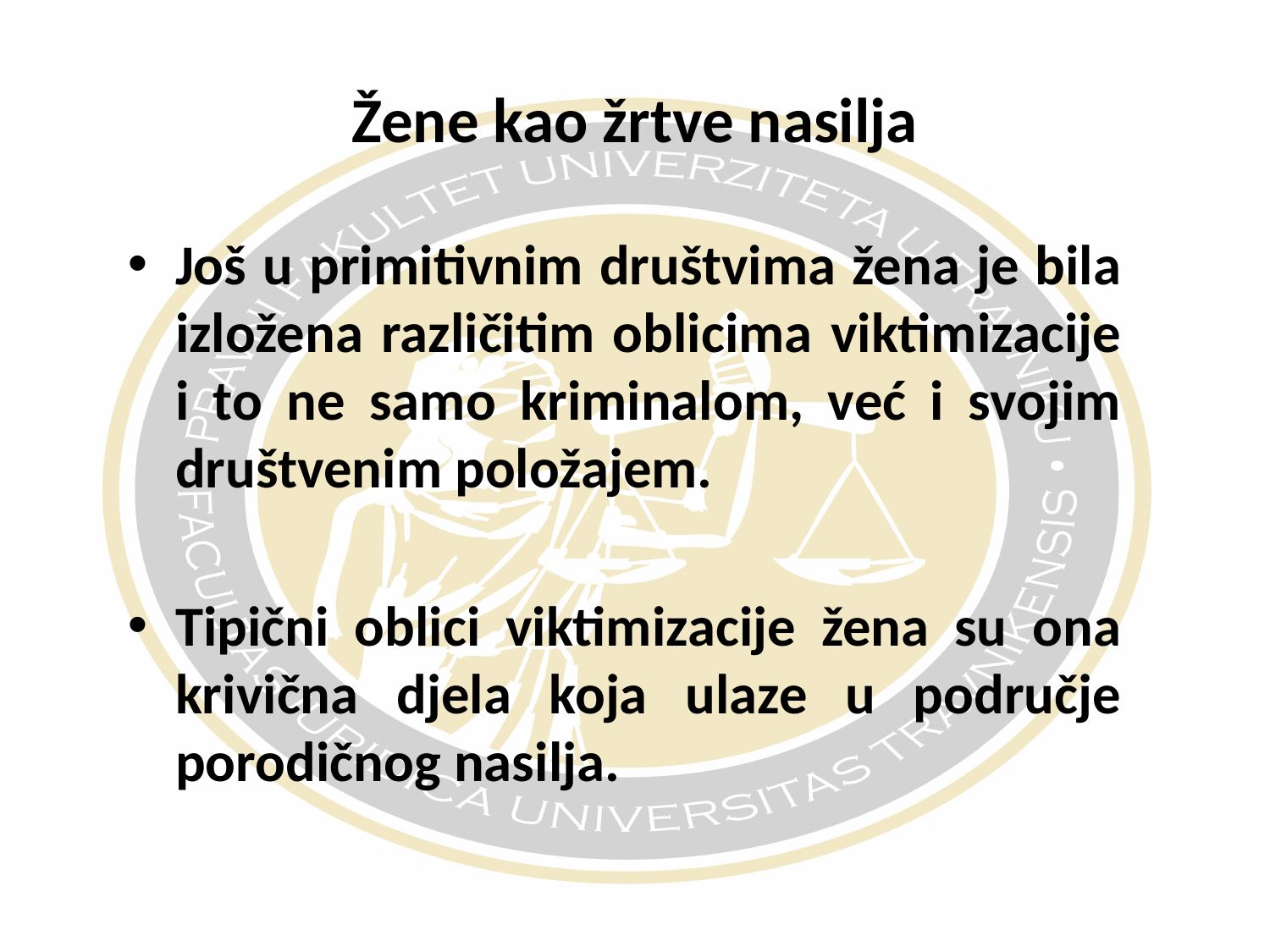

# Žene kao žrtve nasilja
Još u primitivnim društvima žena je bila izložena različitim oblicima viktimizacije i to ne samo kriminalom, već i svojim društvenim položajem.

Tipični oblici viktimizacije žena su ona krivična djela koja ulaze u područje porodičnog nasilja.